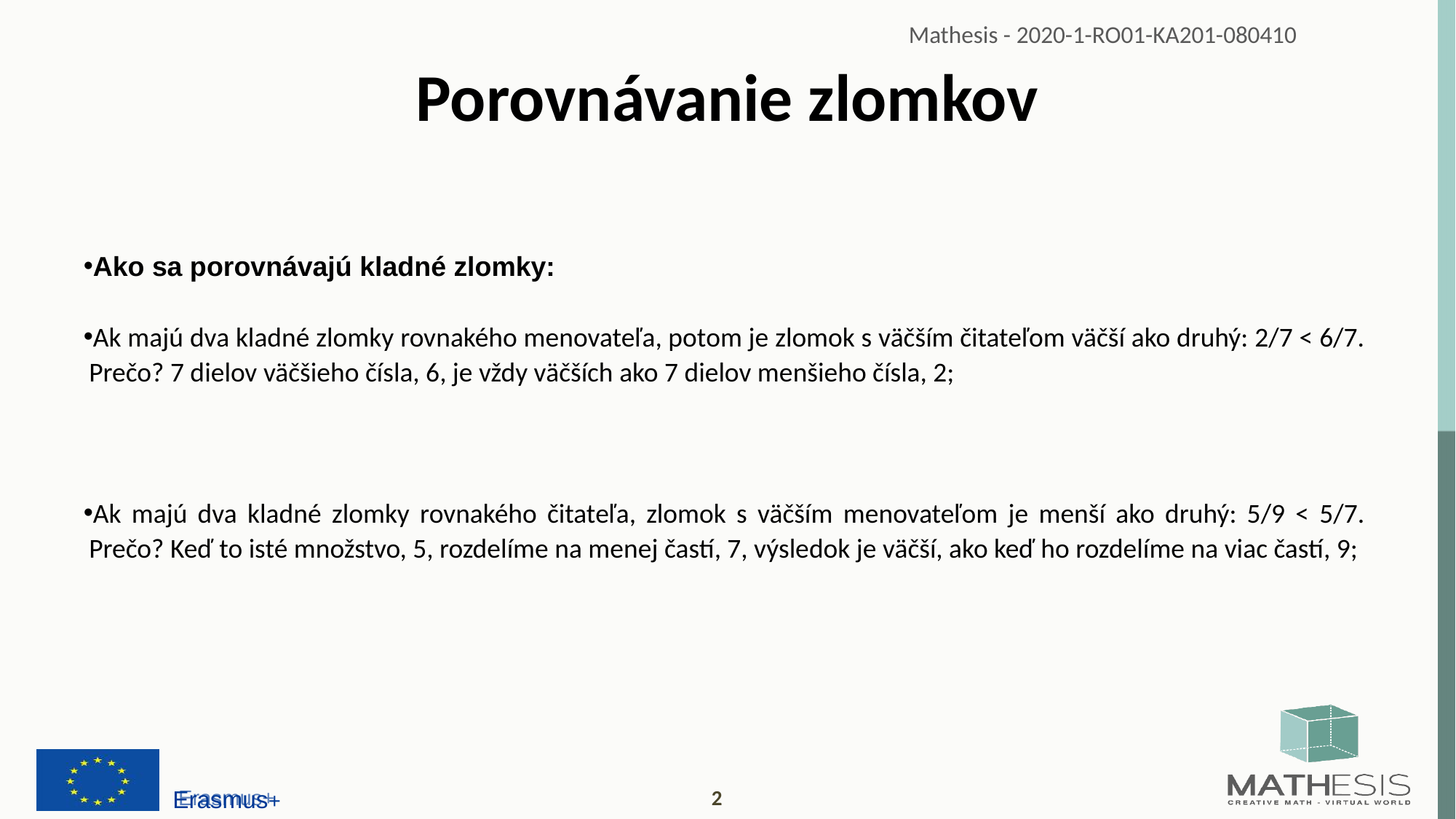

# Porovnávanie zlomkov
Ako sa porovnávajú kladné zlomky:
Ak majú dva kladné zlomky rovnakého menovateľa, potom je zlomok s väčším čitateľom väčší ako druhý: 2/7 < 6/7. Prečo? 7 dielov väčšieho čísla, 6, je vždy väčších ako 7 dielov menšieho čísla, 2;

Ak majú dva kladné zlomky rovnakého čitateľa, zlomok s väčším menovateľom je menší ako druhý: 5/9 < 5/7. Prečo? Keď to isté množstvo, 5, rozdelíme na menej častí, 7, výsledok je väčší, ako keď ho rozdelíme na viac častí, 9;